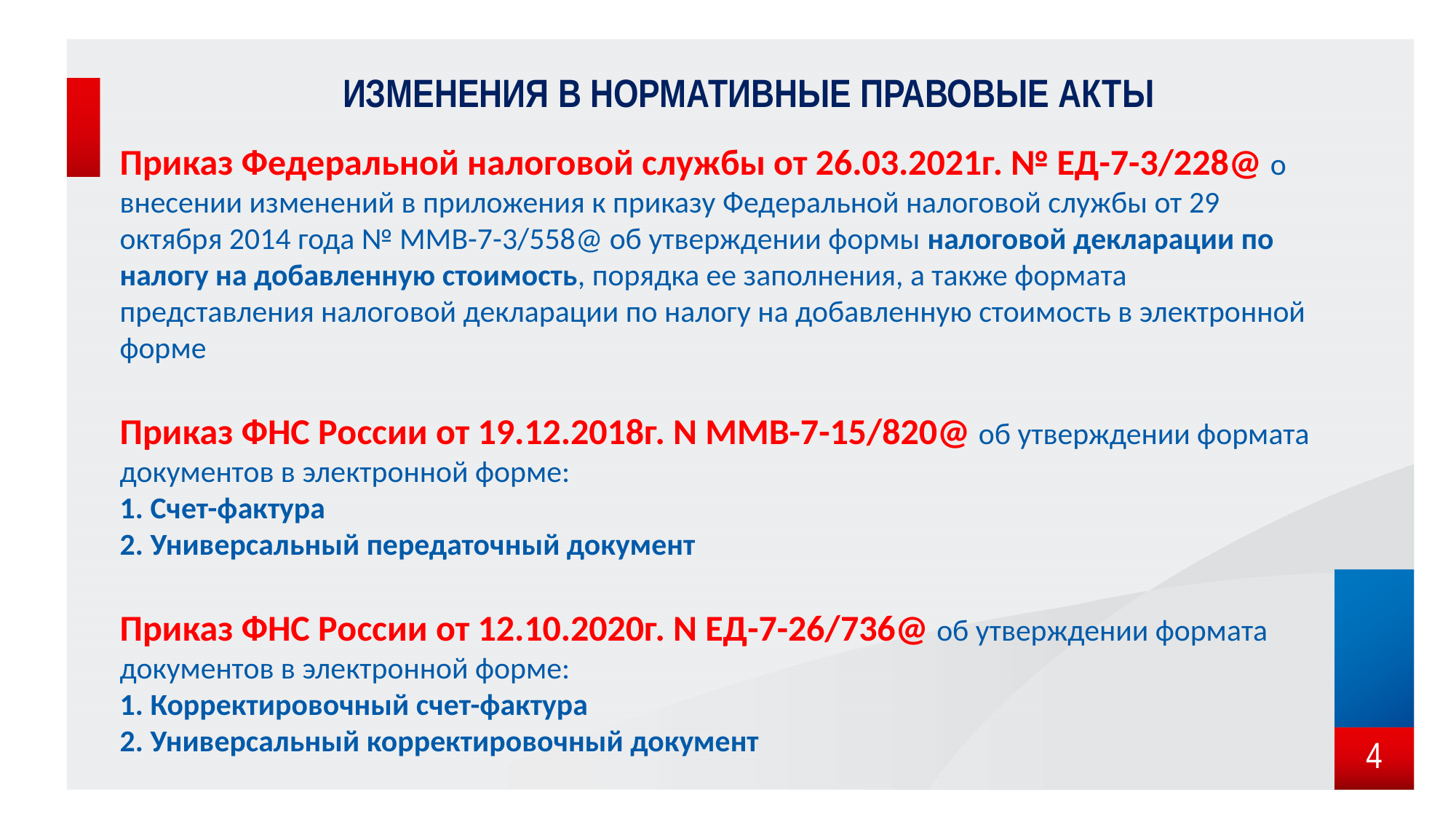

# ИЗМЕНЕНИЯ В НОРМАТИВНЫЕ ПРАВОВЫЕ АКТЫ
Приказ Федеральной налоговой службы от 26.03.2021г. № ЕД-7-3/228@ о внесении изменений в приложения к приказу Федеральной налоговой службы от 29 октября 2014 года № ММВ-7-3/558@ об утверждении формы налоговой декларации по налогу на добавленную стоимость, порядка ее заполнения, а также формата представления налоговой декларации по налогу на добавленную стоимость в электронной форме

Приказ ФНС России от 19.12.2018г. N ММВ-7-15/820@ об утверждении формата документов в электронной форме:
1. Счет-фактура
2. Универсальный передаточный документ

Приказ ФНС России от 12.10.2020г. N ЕД-7-26/736@ об утверждении формата документов в электронной форме:
1. Корректировочный счет-фактура
2. Универсальный корректировочный документ
4